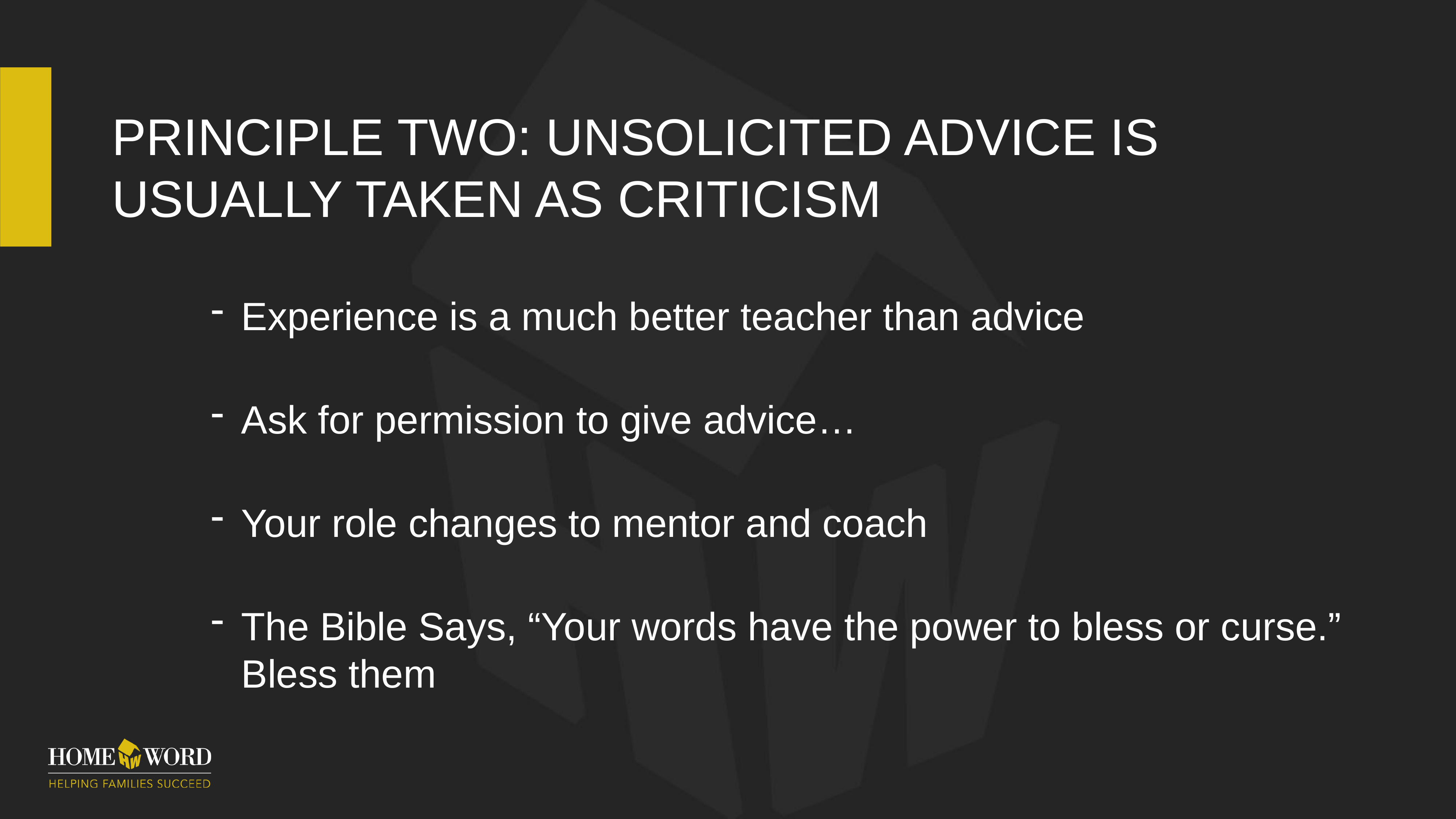

# Principle Two: Unsolicited Advice is Usually Taken as Criticism
Experience is a much better teacher than advice
Ask for permission to give advice…
Your role changes to mentor and coach
The Bible Says, “Your words have the power to bless or curse.” Bless them